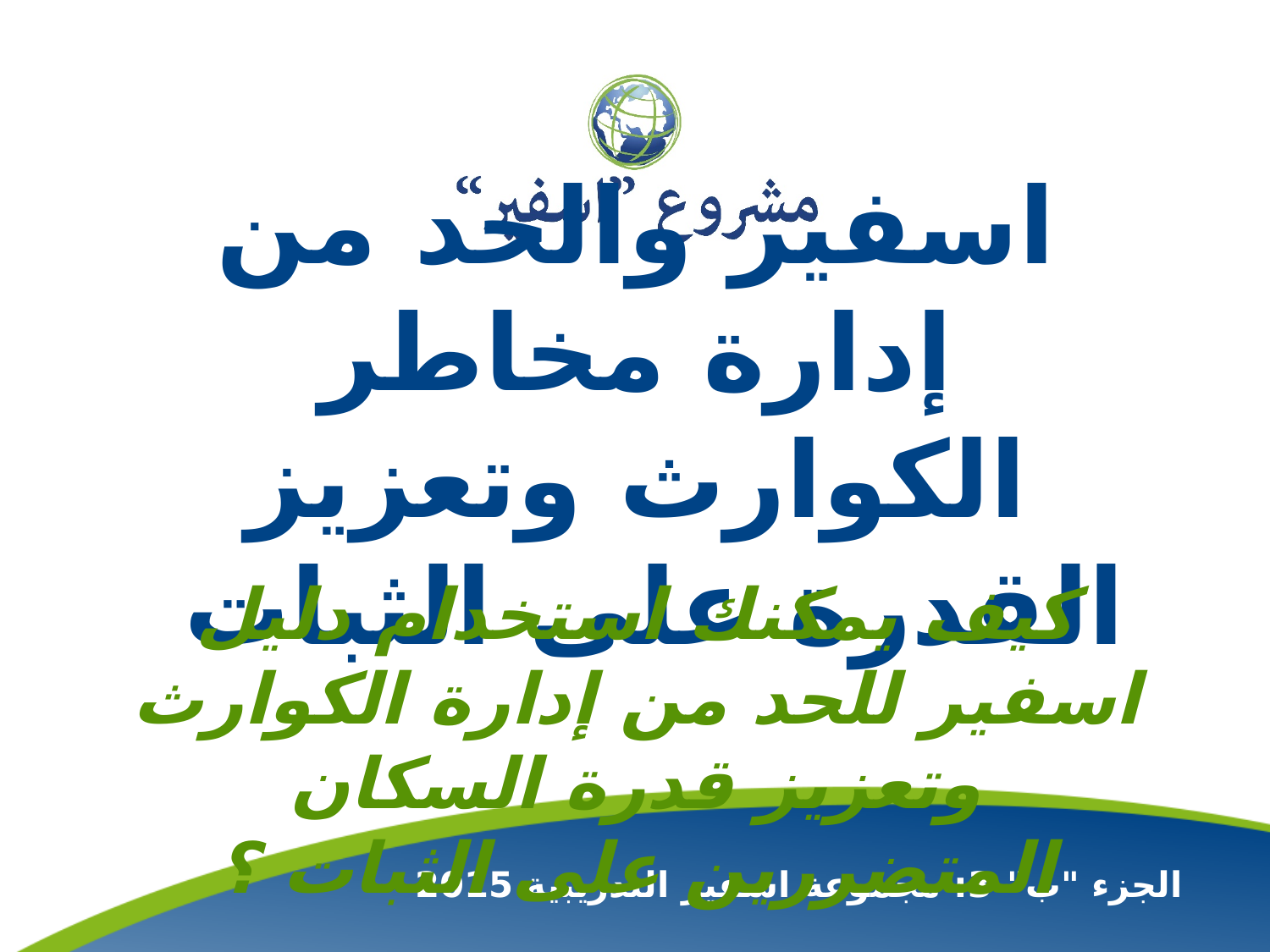

# اسفير والحد من إدارة مخاطر الكوارث وتعزيز القدرة على الثبات
كيف يمكنك استخدام دليل اسفير للحد من إدارة الكوارث وتعزيز قدرة السكان المتضررين على الثبات ؟